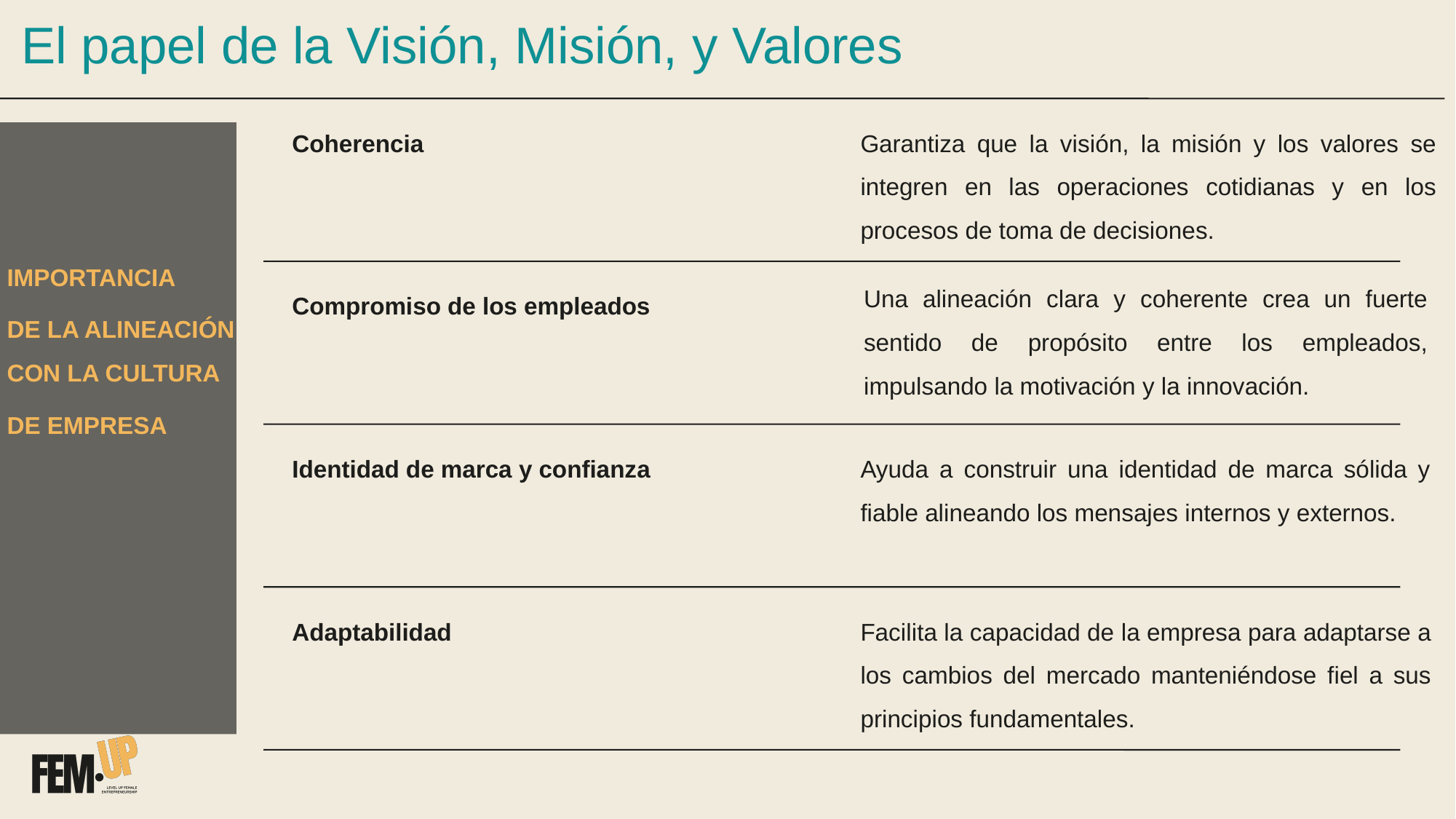

# El papel de la Visión, Misión, y Valores

IMPORTANCIA
DE LA ALINEACIÓN CON LA CULTURA
DE EMPRESA
Coherencia
Garantiza que la visión, la misión y los valores se integren en las operaciones cotidianas y en los procesos de toma de decisiones.
Compromiso de los empleados
Una alineación clara y coherente crea un fuerte sentido de propósito entre los empleados, impulsando la motivación y la innovación.
Identidad de marca y confianza
Ayuda a construir una identidad de marca sólida y fiable alineando los mensajes internos y externos.
Adaptabilidad
Facilita la capacidad de la empresa para adaptarse a los cambios del mercado manteniéndose fiel a sus principios fundamentales.